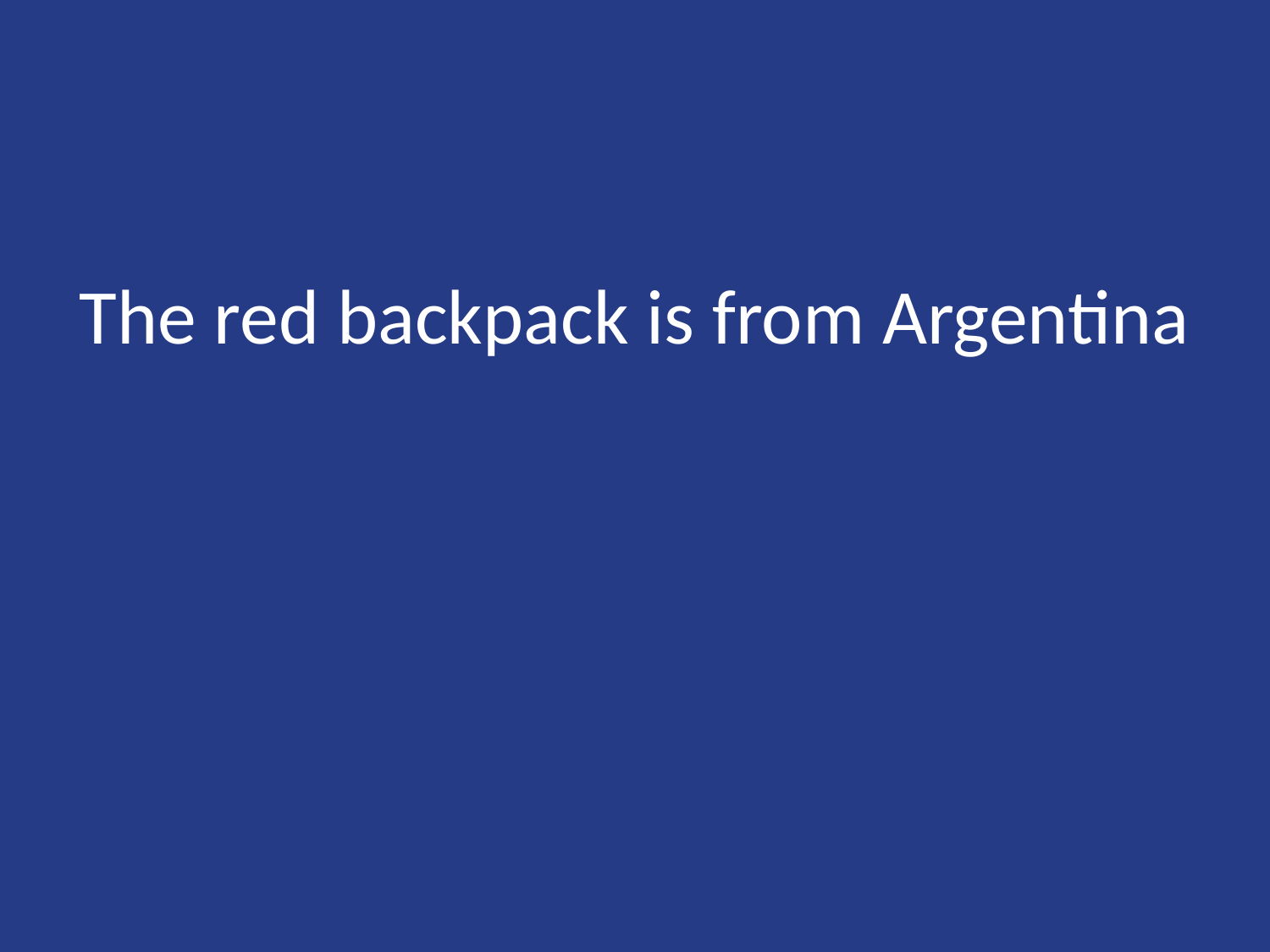

# The red backpack is from Argentina